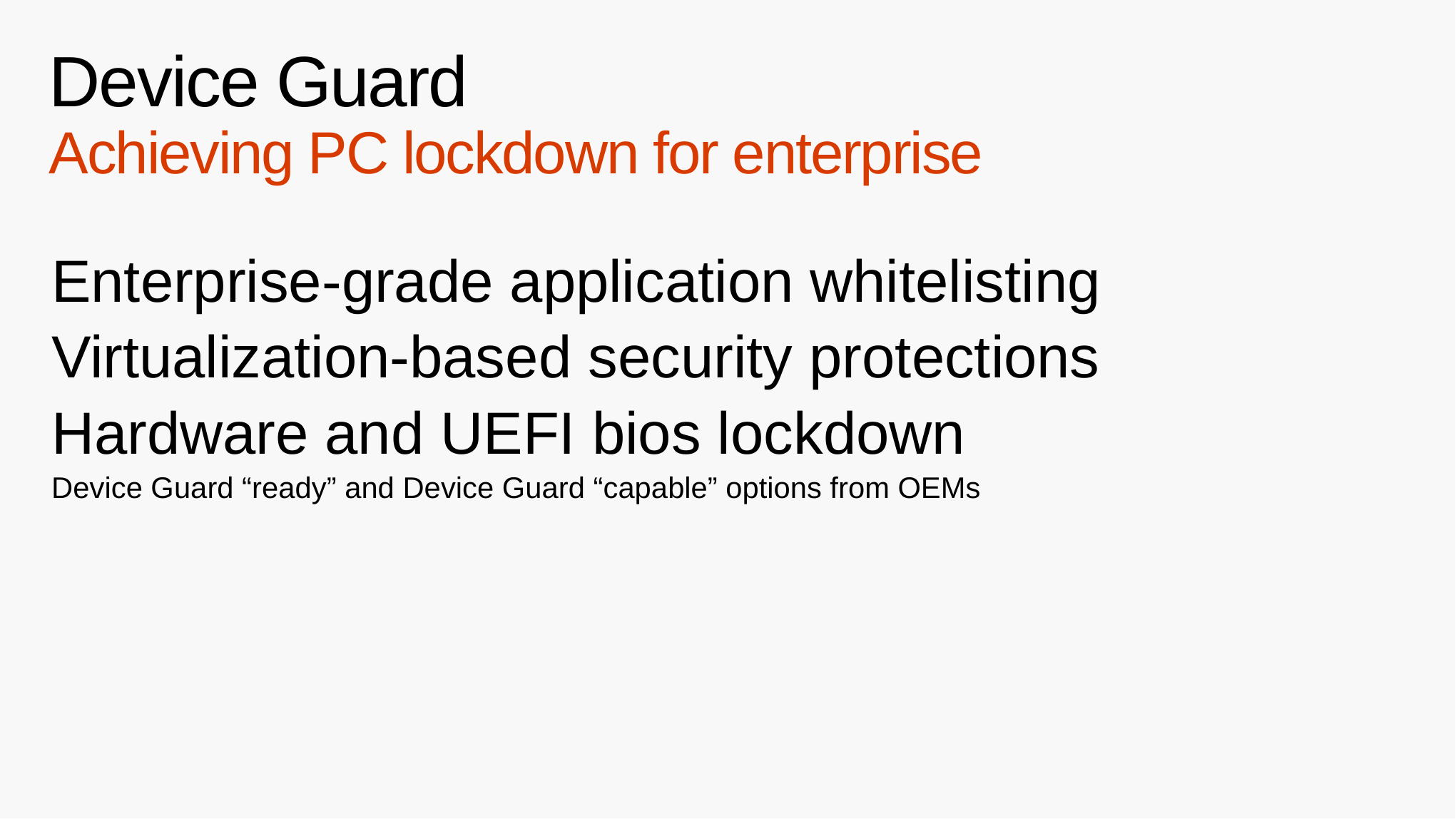

# Device Guard Achieving PC lockdown for enterprise
Enterprise-grade application whitelisting
Virtualization-based security protections
Hardware and UEFI bios lockdown
Device Guard “ready” and Device Guard “capable” options from OEMs